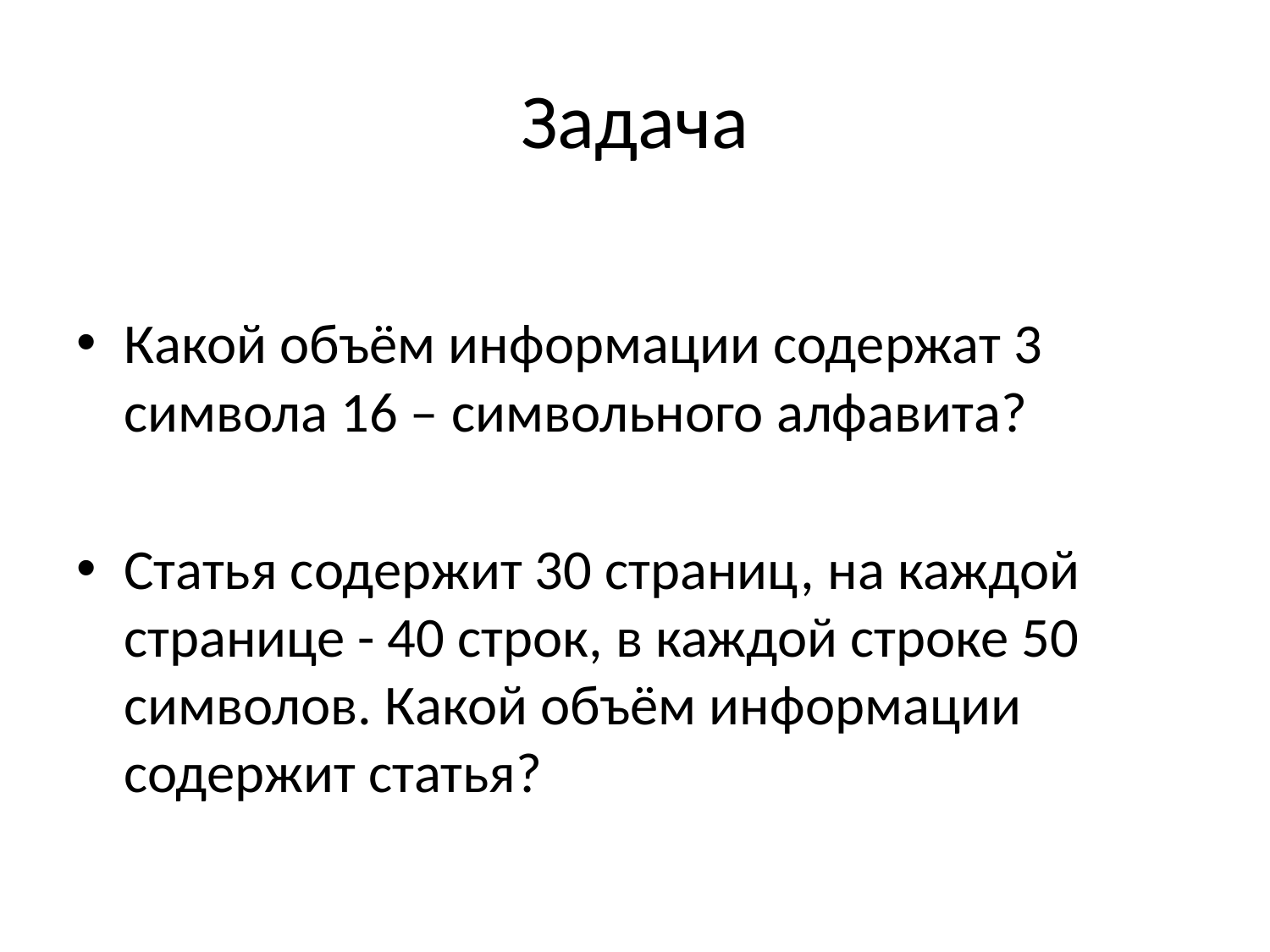

# Задача

Какой объём информации содержат 3 символа 16 – символьного алфавита?

Статья содержит 30 страниц, на каждой странице - 40 строк, в каждой строке 50 символов. Какой объём информации содержит статья?